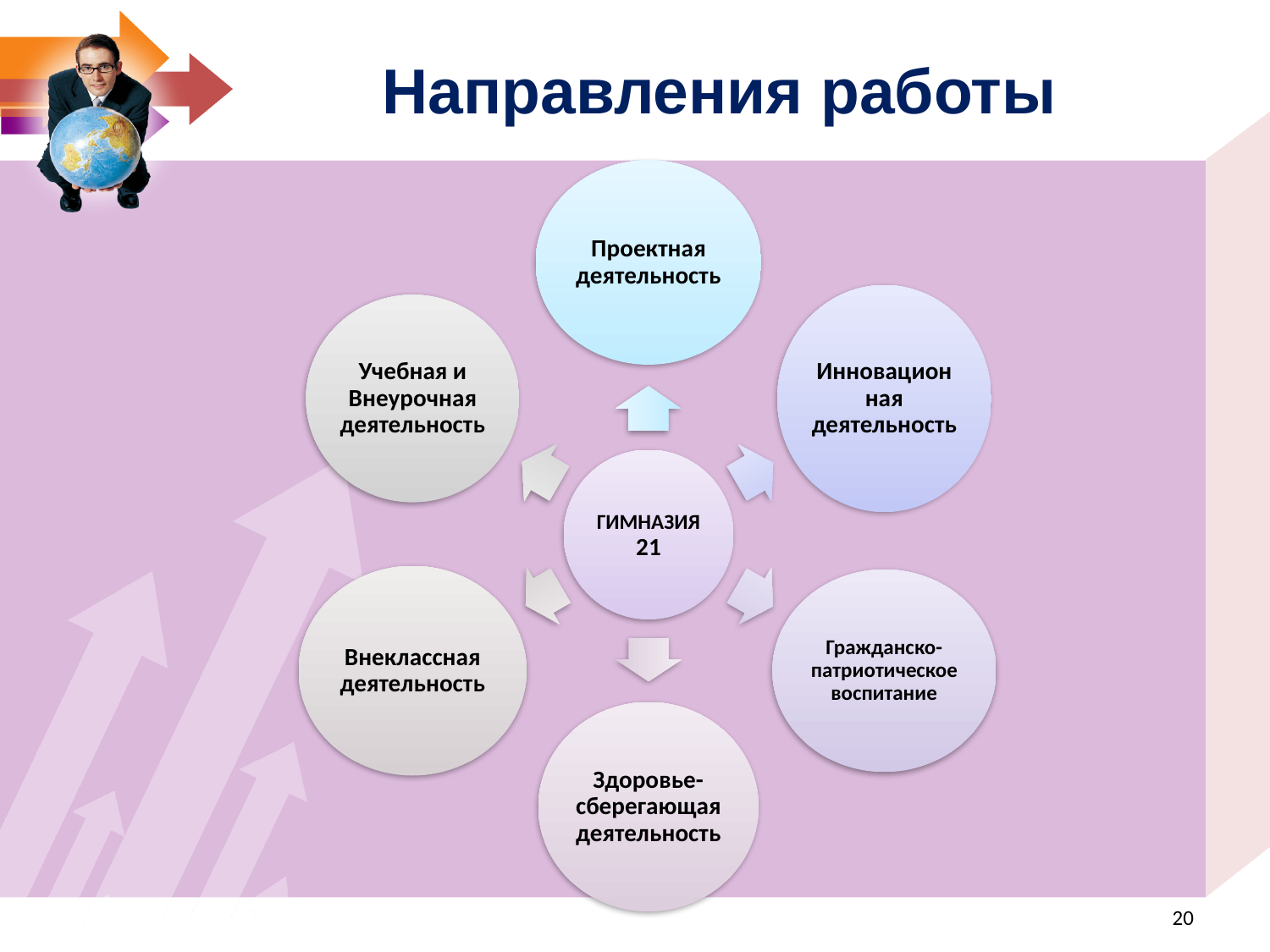

Направления работы
Проектная деятельность
Инновационная деятельность
Учебная и Внеурочная деятельность

ГИМНАЗИЯ 21

Внеклассная деятельность
Гражданско-патриотическое воспитание

Здоровье- сберегающая деятельность
20